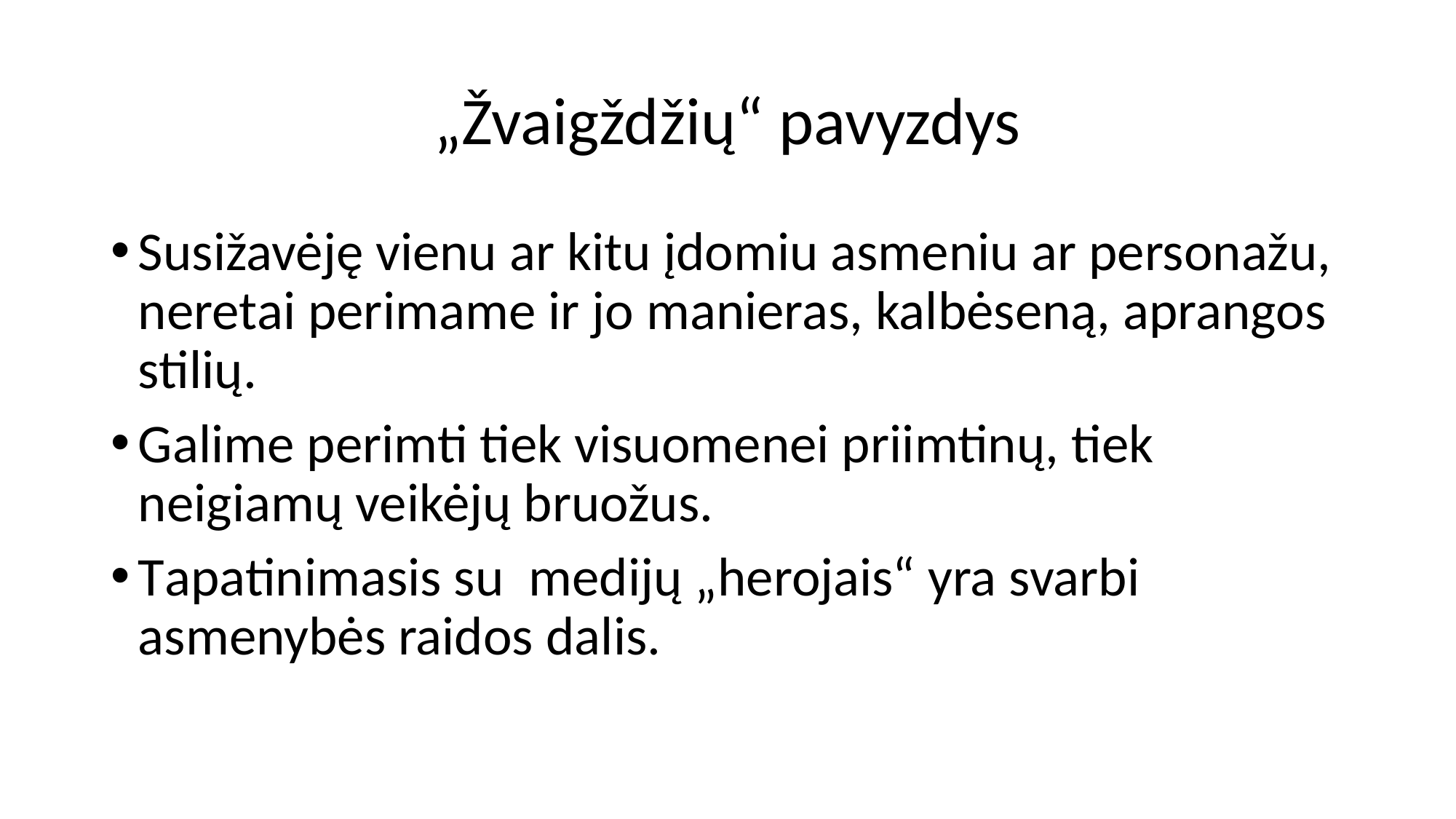

# „Žvaigždžių“ pavyzdys
Susižavėję vienu ar kitu įdomiu asmeniu ar personažu, neretai perimame ir jo manieras, kalbėseną, aprangos stilių.
Galime perimti tiek visuomenei priimtinų, tiek neigiamų veikėjų bruožus.
Tapatinimasis su  medijų „herojais“ yra svarbi asmenybės raidos dalis.